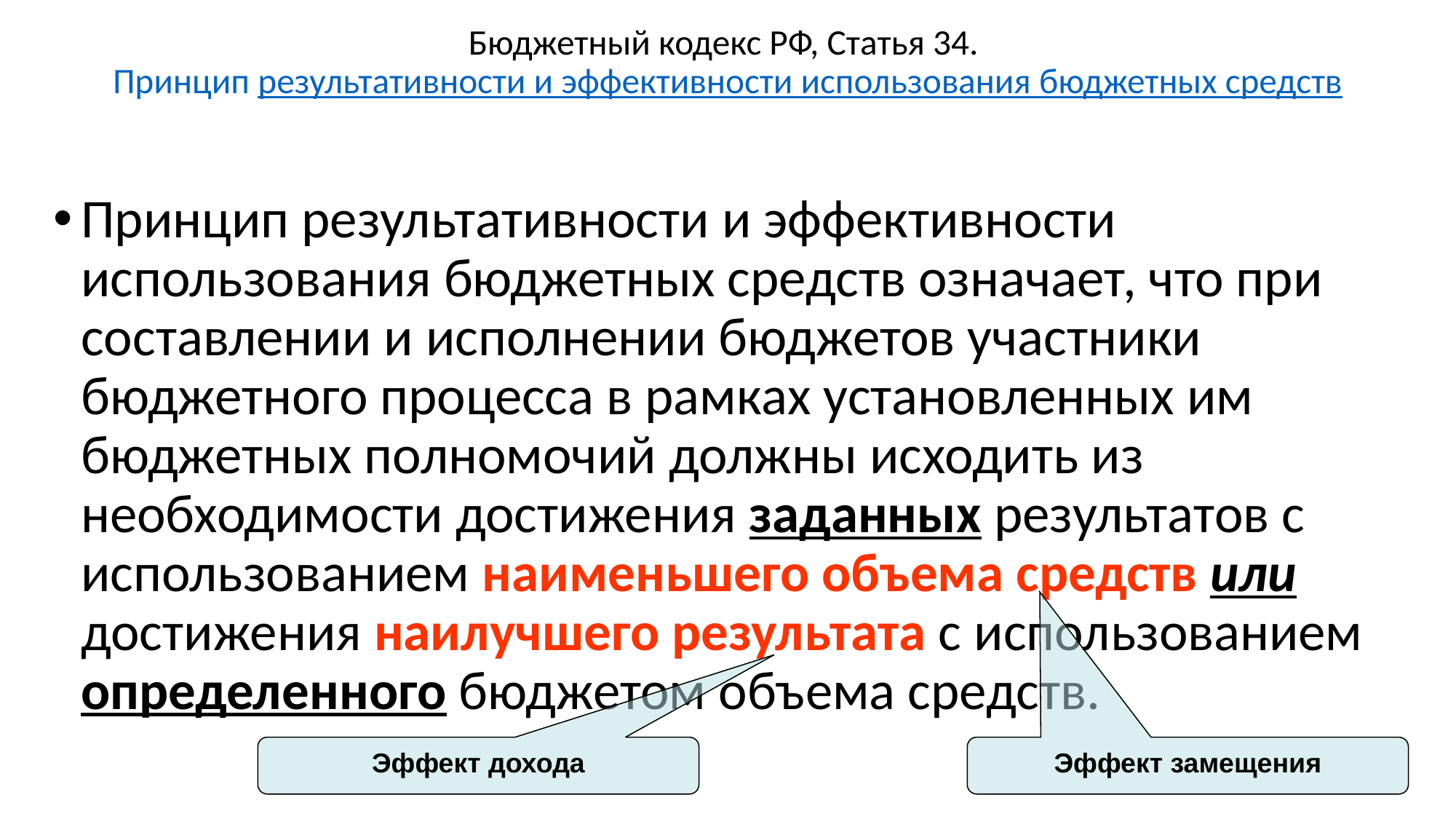

# Бюджетный кодекс РФ, Статья 34. Принцип результативности и эффективности использования бюджетных средств
Принцип результативности и эффективности использования бюджетных средств означает, что при составлении и исполнении бюджетов участники бюджетного процесса в рамках установленных им бюджетных полномочий должны исходить из необходимости достижения заданных результатов с использованием наименьшего объема средств или достижения наилучшего результата с использованием определенного бюджетом объема средств.
Эффект дохода
Эффект замещения